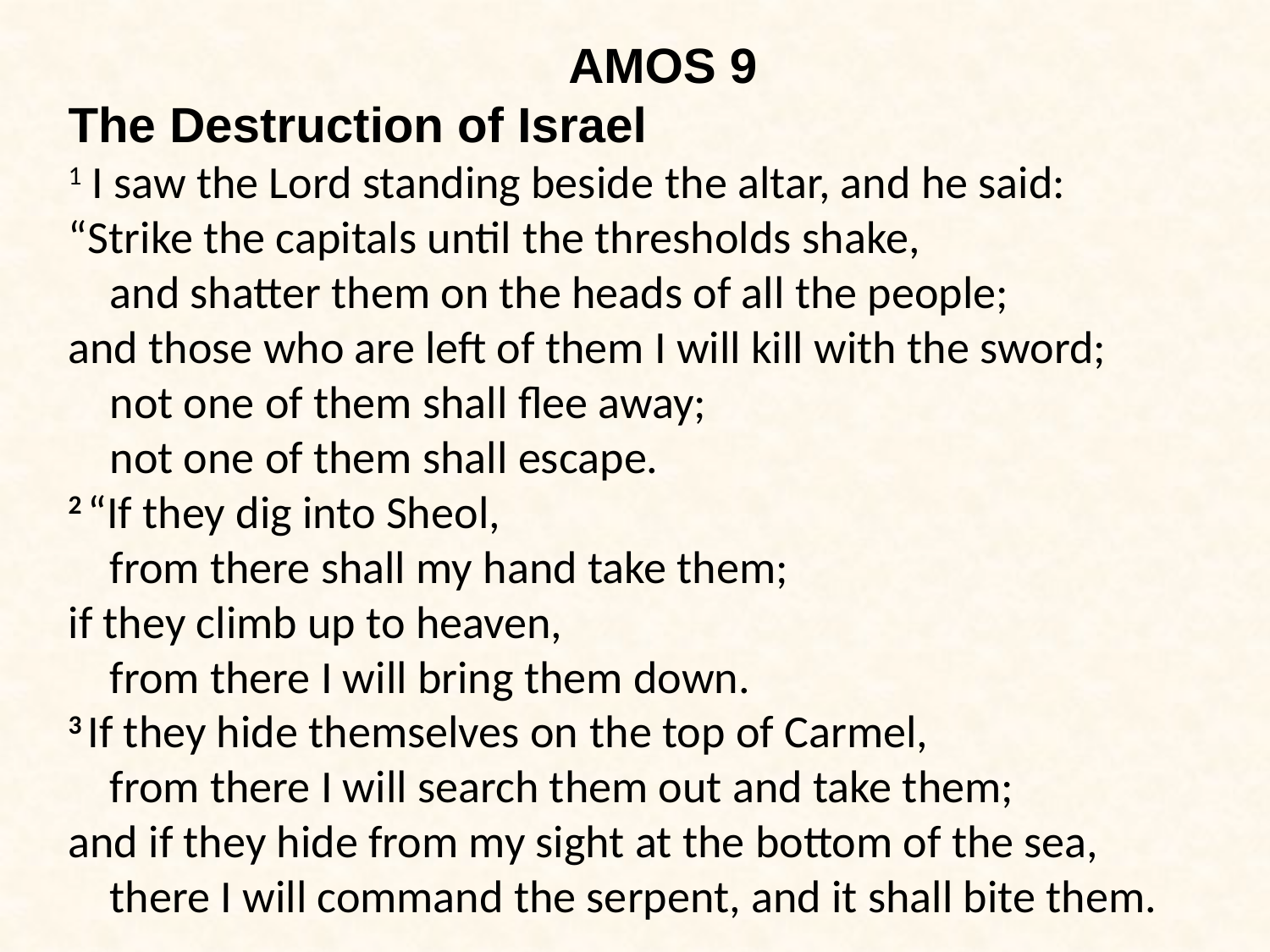

AMOS 9
The Destruction of Israel
1 I saw the Lord standing beside the altar, and he said:
“Strike the capitals until the thresholds shake,
    and shatter them on the heads of all the people;
and those who are left of them I will kill with the sword;
    not one of them shall flee away;
    not one of them shall escape.
2 “If they dig into Sheol,
    from there shall my hand take them;
if they climb up to heaven,
    from there I will bring them down.
3 If they hide themselves on the top of Carmel,
    from there I will search them out and take them;
and if they hide from my sight at the bottom of the sea,
    there I will command the serpent, and it shall bite them.
#